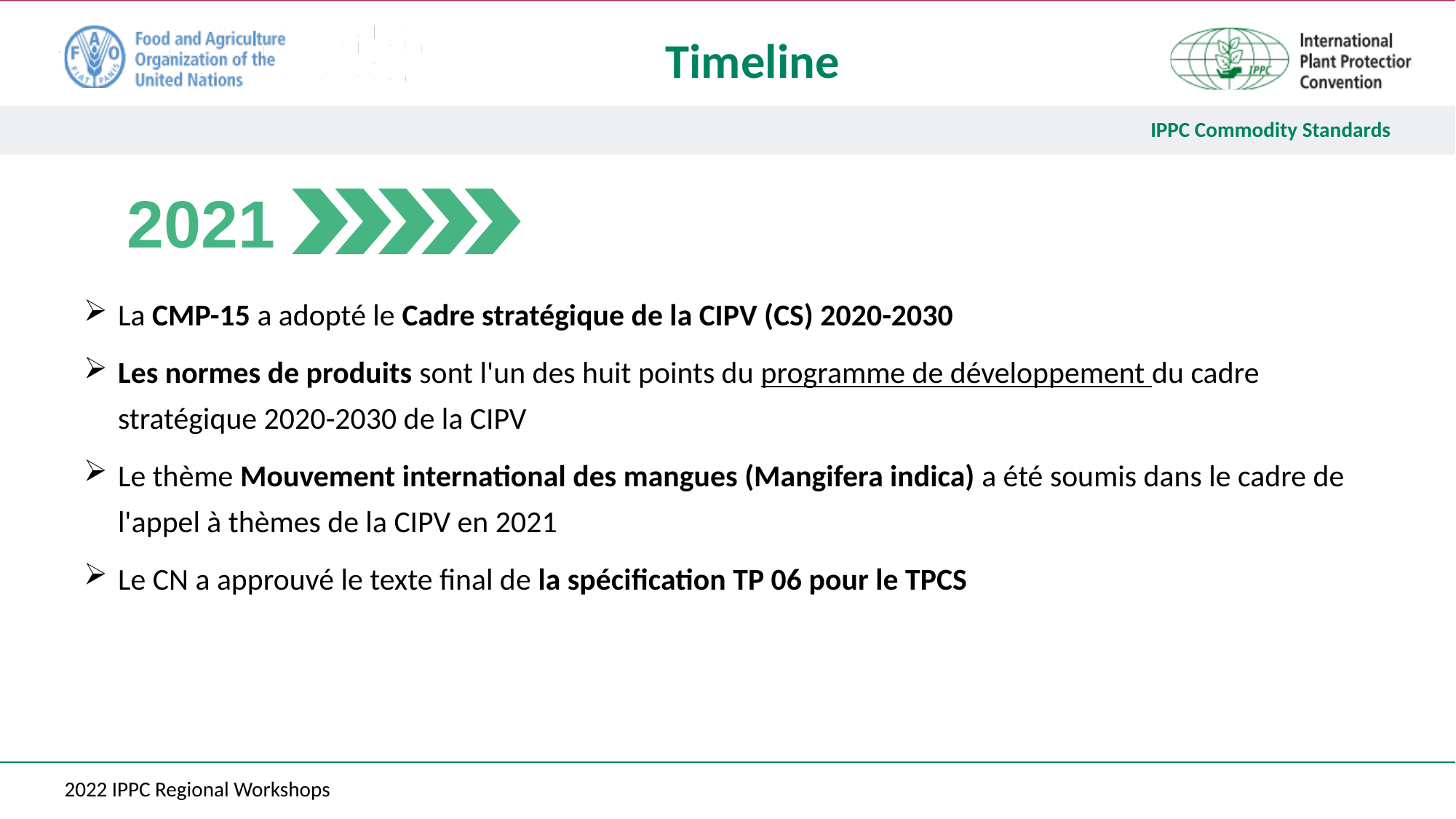

# Timeline
2021

La CMP-15 a adopté le Cadre stratégique de la CIPV (CS) 2020-2030
Les normes de produits sont l'un des huit points du programme de développement du cadre stratégique 2020-2030 de la CIPV
Le thème Mouvement international des mangues (Mangifera indica) a été soumis dans le cadre de l'appel à thèmes de la CIPV en 2021
Le CN a approuvé le texte final de la spécification TP 06 pour le TPCS